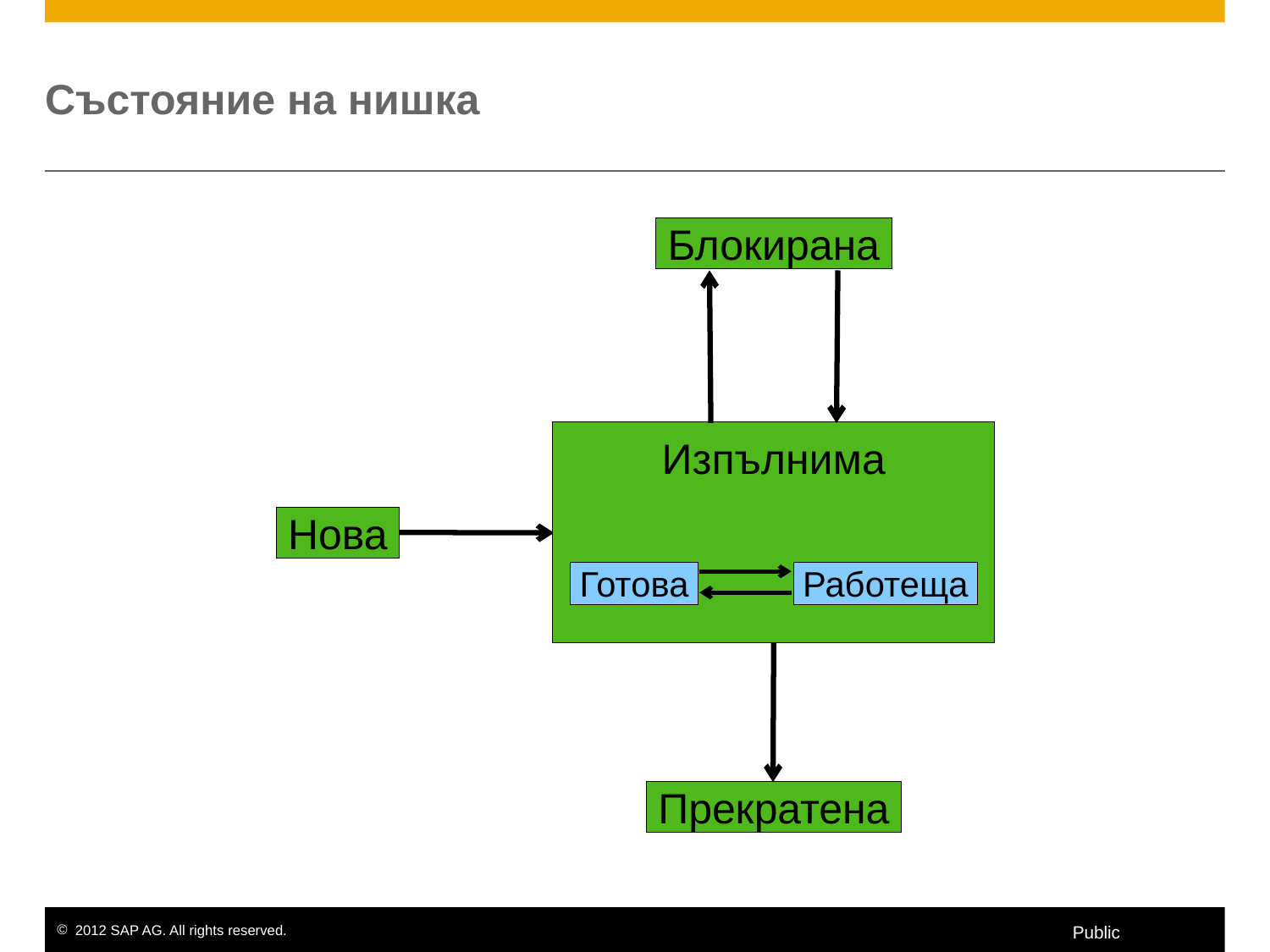

# Състояние на нишка
 Блокирана

Изпълнима
 Нова
 Готова
 Работеща
 Прекратена